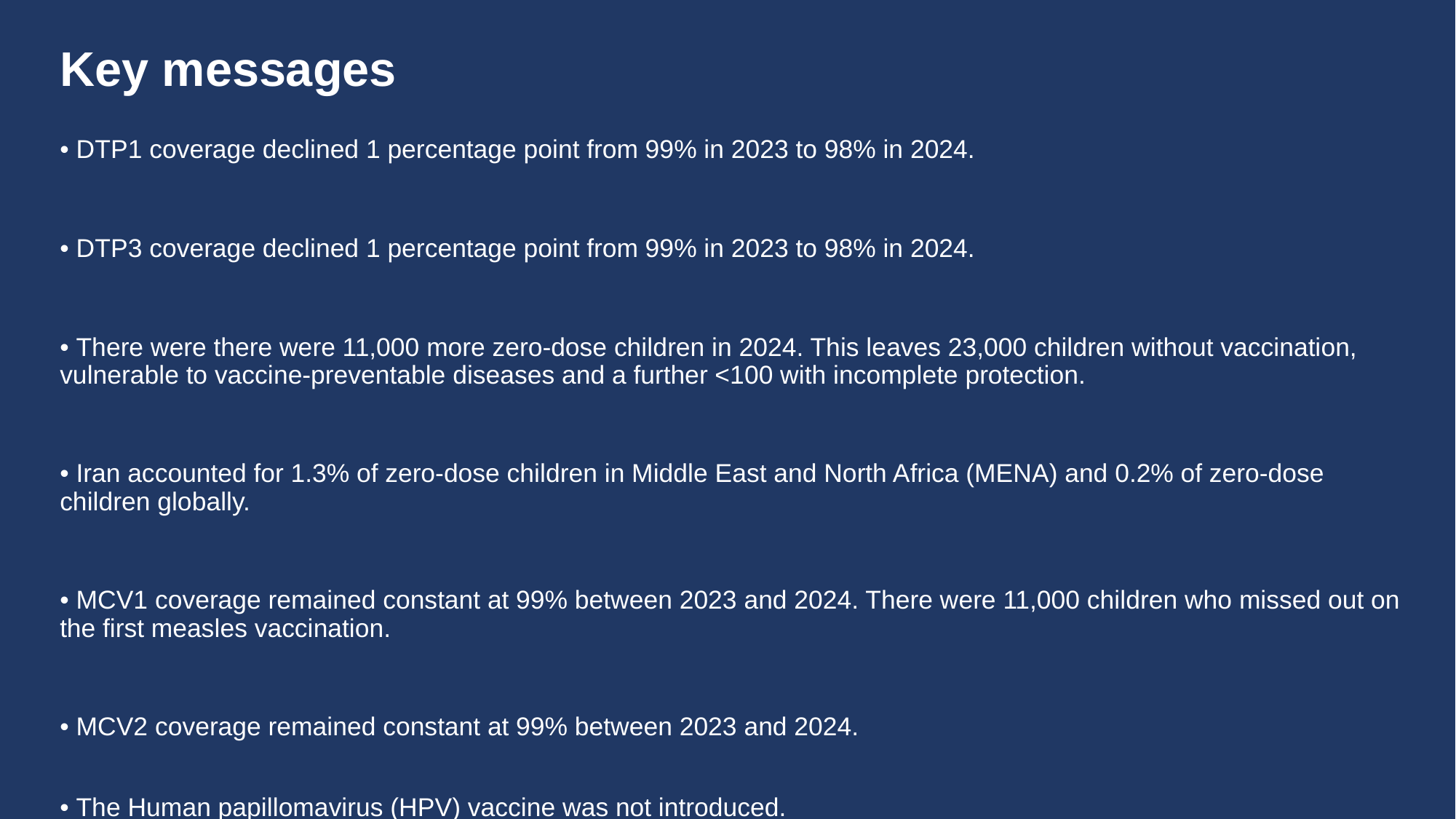

# Key messages
• DTP1 coverage declined 1 percentage point from 99% in 2023 to 98% in 2024.

• DTP3 coverage declined 1 percentage point from 99% in 2023 to 98% in 2024.

• There were there were 11,000 more zero-dose children in 2024. This leaves 23,000 children without vaccination, vulnerable to vaccine-preventable diseases and a further <100 with incomplete protection.

• Iran accounted for 1.3% of zero-dose children in Middle East and North Africa (MENA) and 0.2% of zero-dose children globally.

• MCV1 coverage remained constant at 99% between 2023 and 2024. There were 11,000 children who missed out on the first measles vaccination.

• MCV2 coverage remained constant at 99% between 2023 and 2024.

• The Human papillomavirus (HPV) vaccine was not introduced.